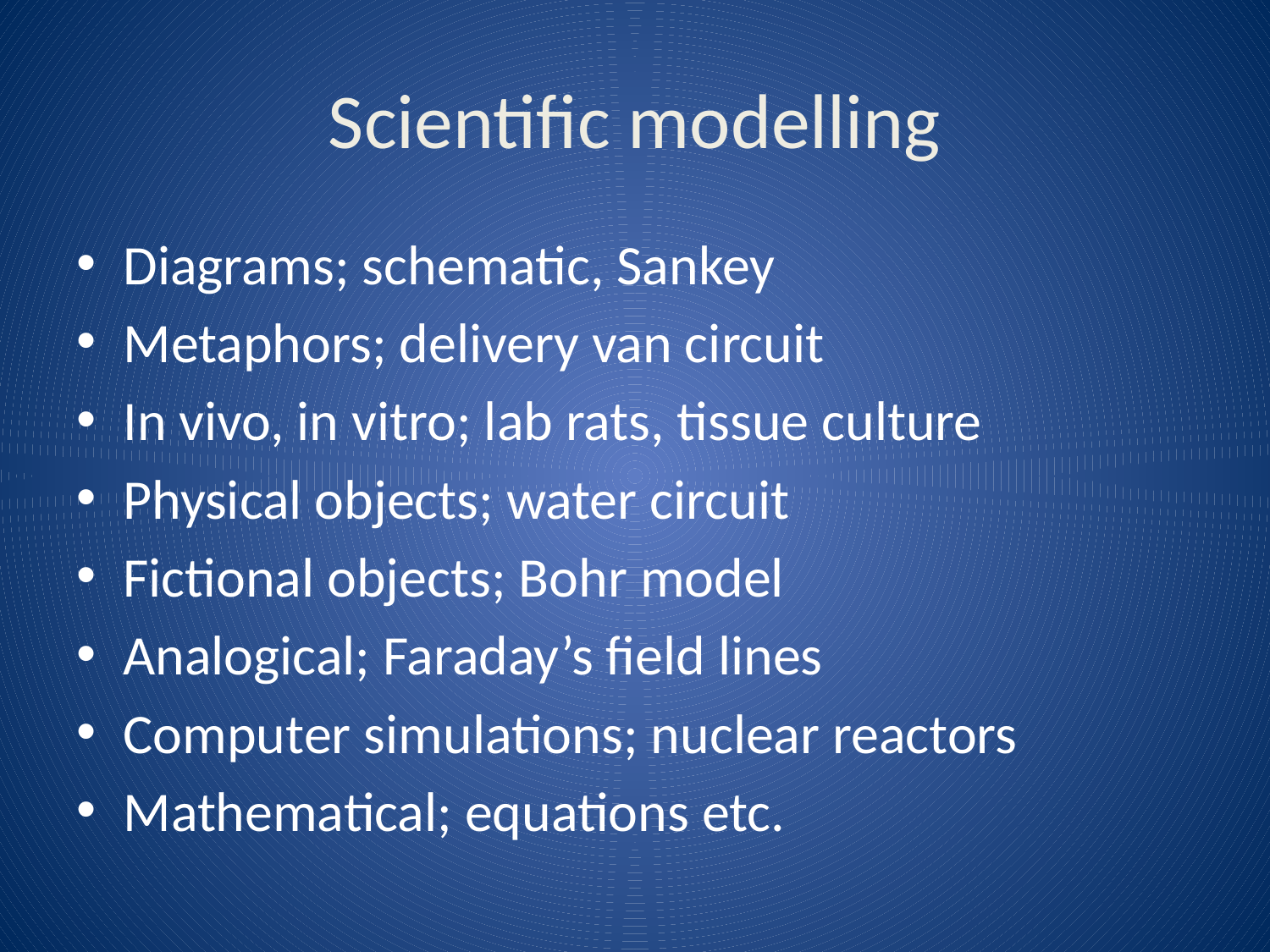

# Scientific modelling
Diagrams; schematic, Sankey
Metaphors; delivery van circuit
In vivo, in vitro; lab rats, tissue culture
Physical objects; water circuit
Fictional objects; Bohr model
Analogical; Faraday’s field lines
Computer simulations; nuclear reactors
Mathematical; equations etc.